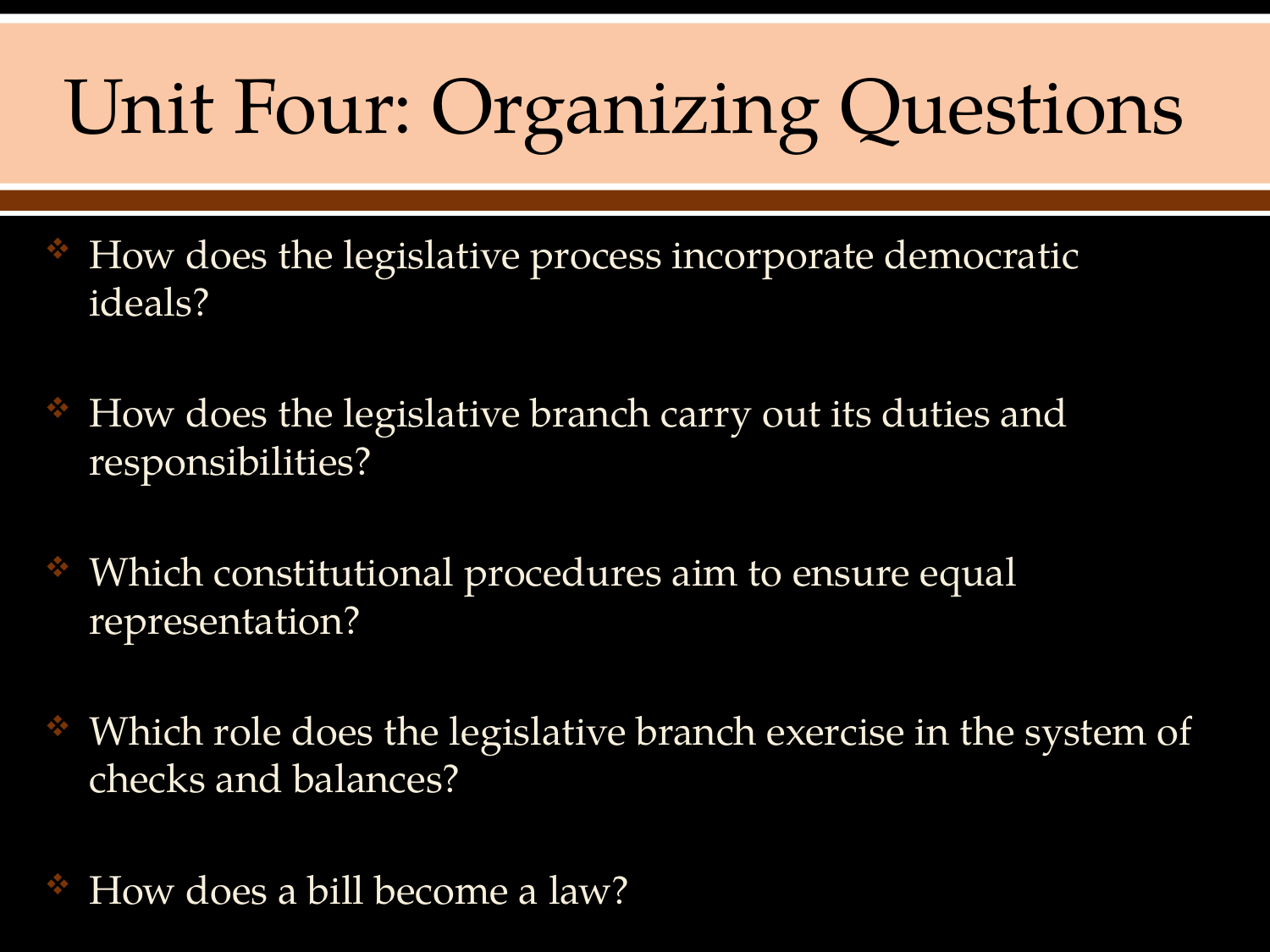

# Unit Four: Organizing Questions
How does the legislative process incorporate democratic ideals?

How does the legislative branch carry out its duties and responsibilities?

Which constitutional procedures aim to ensure equal representation?

Which role does the legislative branch exercise in the system of checks and balances?

How does a bill become a law?